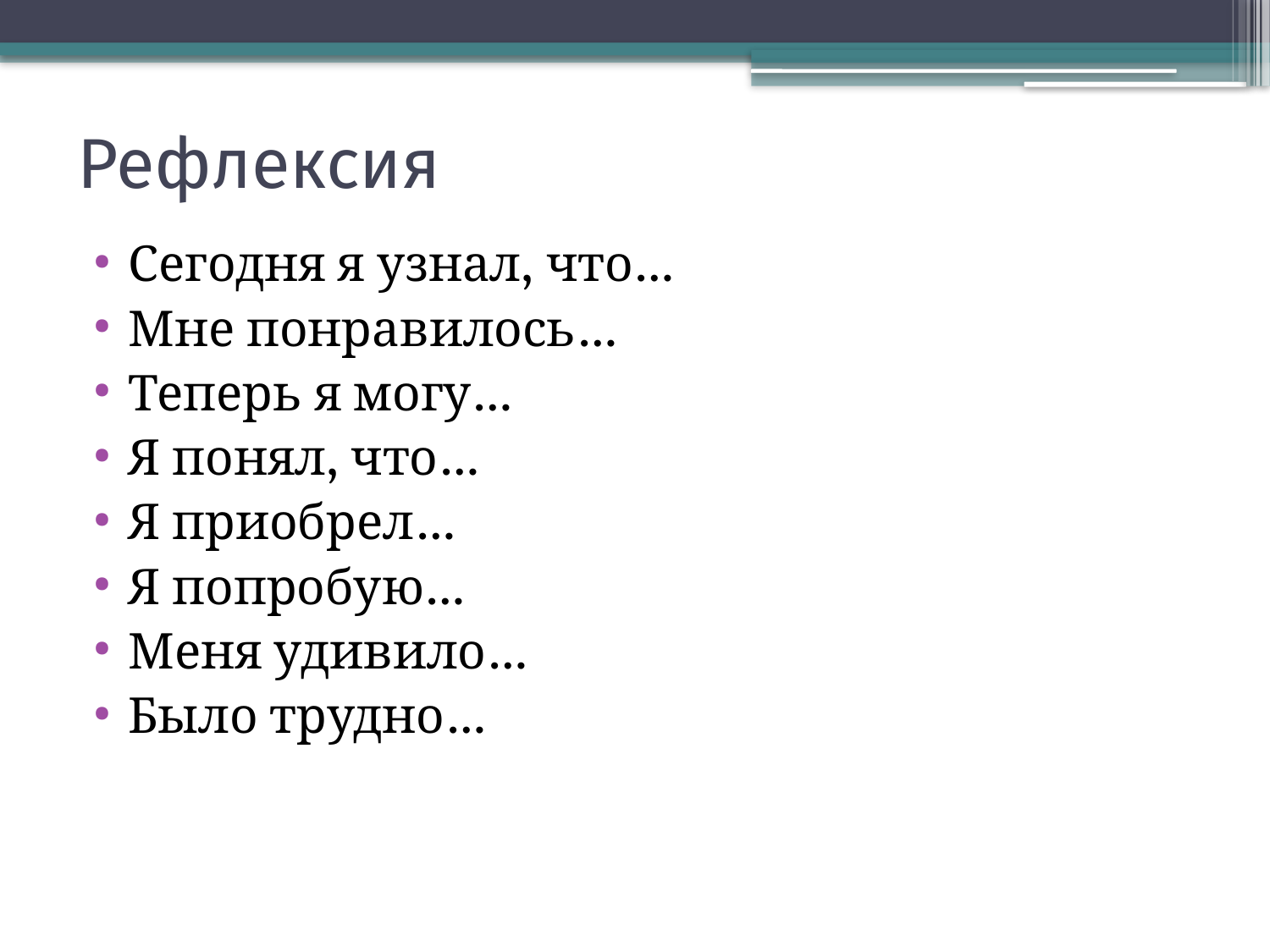

# Рефлексия
Сегодня я узнал, что…
Мне понравилось…
Теперь я могу…
Я понял, что…
Я приобрел…
Я попробую…
Меня удивило…
Было трудно…